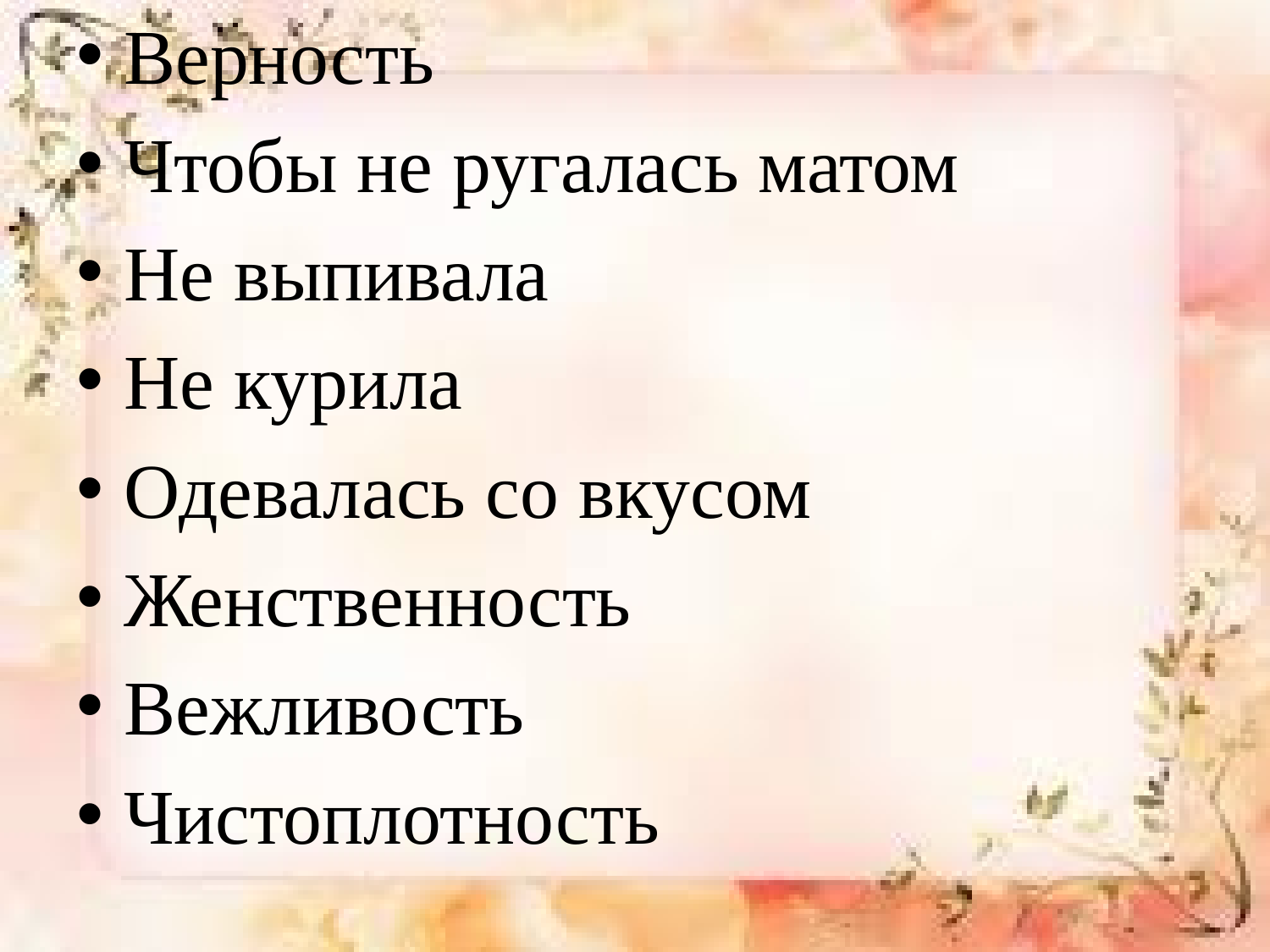

Верность
Чтобы не ругалась матом
Не выпивала
Не курила
Одевалась со вкусом
Женственность
Вежливость
Чистоплотность